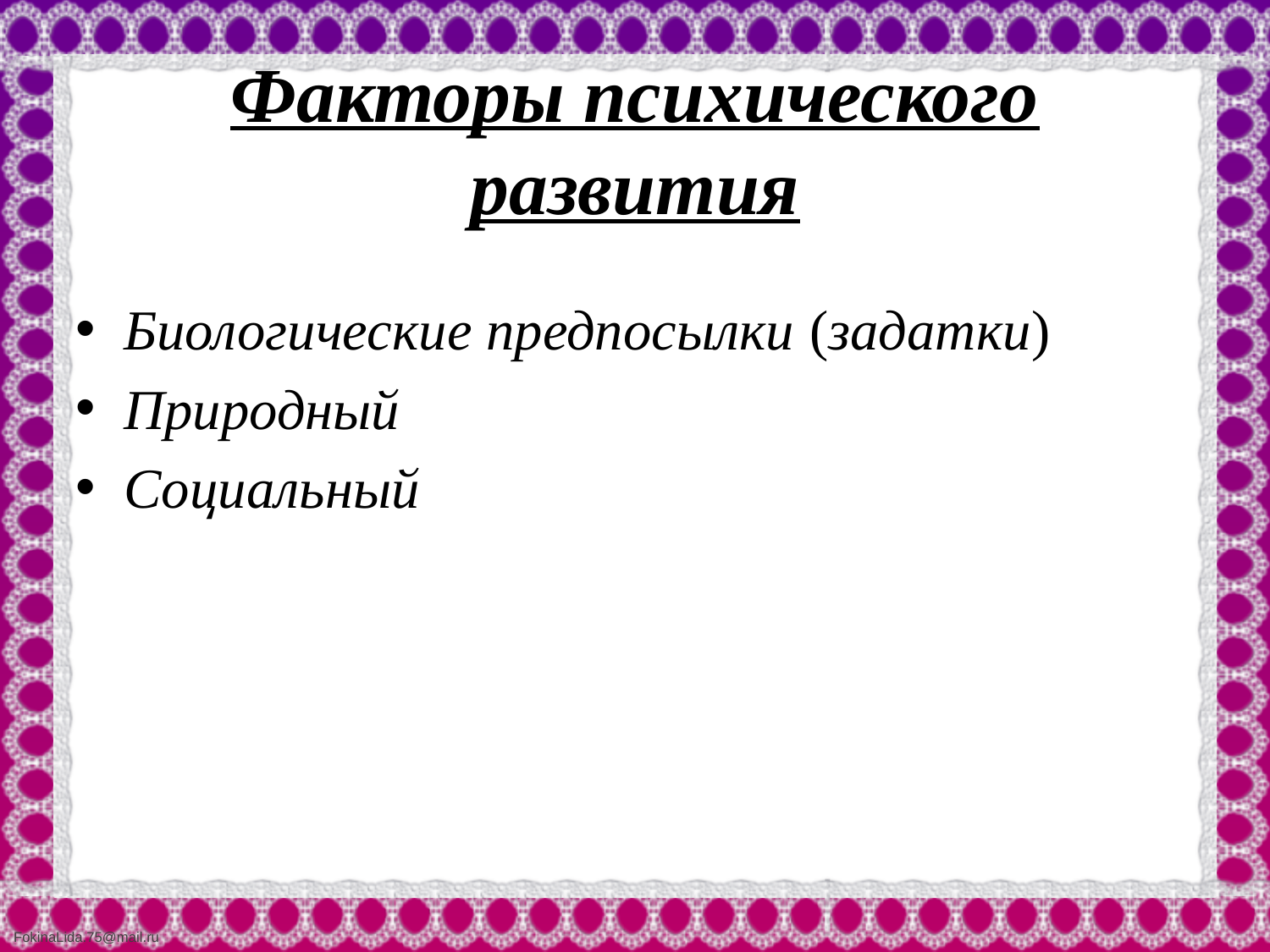

# Факторы психического развития
Биологические предпосылки (задатки)
Природный
Социальный